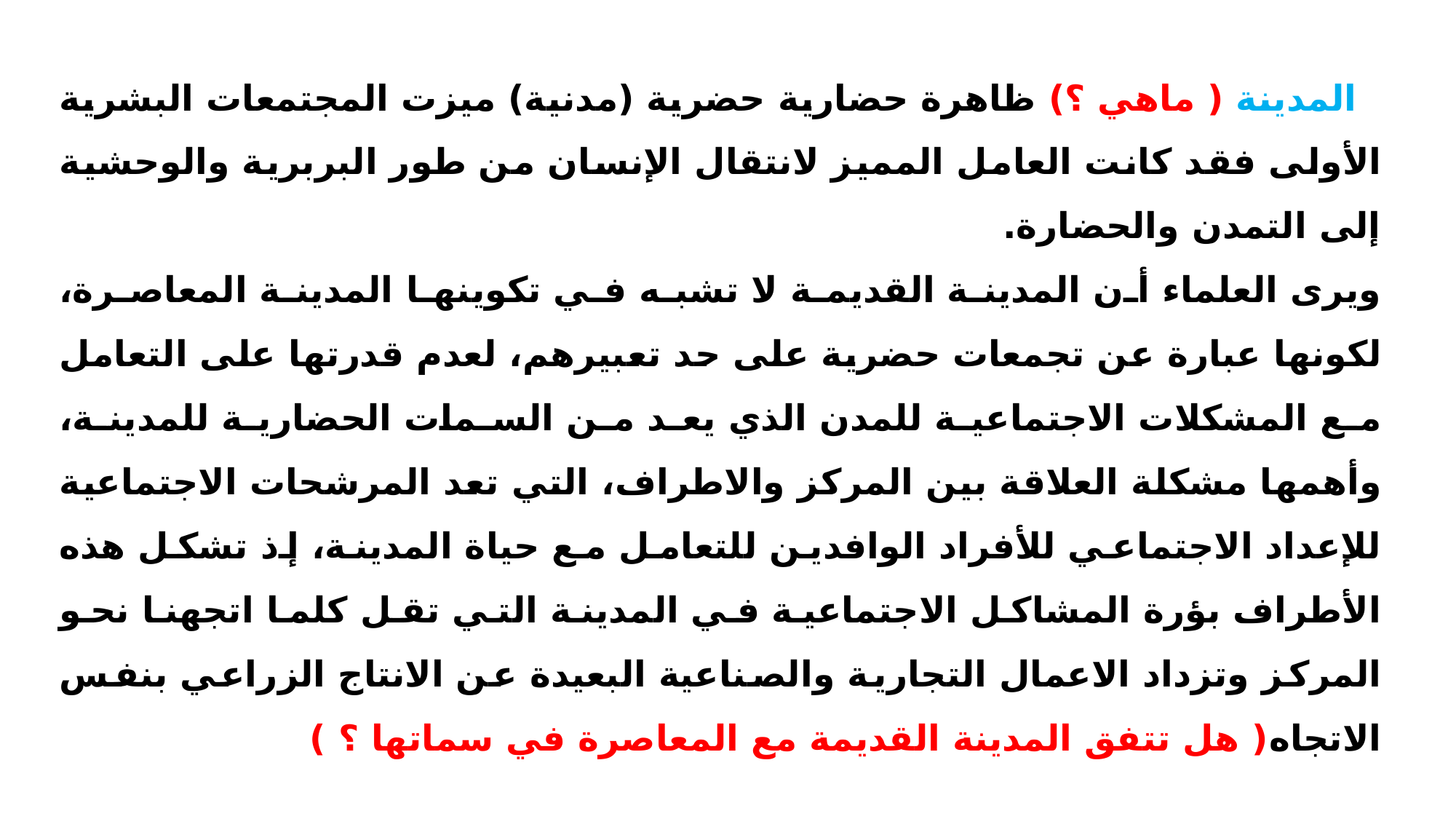

المدينة ( ماهي ؟) ظاهرة حضارية حضرية (مدنية) ميزت المجتمعات البشرية الأولى فقد كانت العامل المميز لانتقال الإنسان من طور البربرية والوحشية إلى التمدن والحضارة.
ويرى العلماء أن المدينة القديمة لا تشبه في تكوينها المدينة المعاصرة، لكونها عبارة عن تجمعات حضرية على حد تعبيرهم، لعدم قدرتها على التعامل مع المشكلات الاجتماعية للمدن الذي يعد من السمات الحضارية للمدينة، وأهمها مشكلة العلاقة بين المركز والاطراف، التي تعد المرشحات الاجتماعية للإعداد الاجتماعي للأفراد الوافدين للتعامل مع حياة المدينة، إذ تشكل هذه الأطراف بؤرة المشاكل الاجتماعية في المدينة التي تقل كلما اتجهنا نحو المركز وتزداد الاعمال التجارية والصناعية البعيدة عن الانتاج الزراعي بنفس الاتجاه( هل تتفق المدينة القديمة مع المعاصرة في سماتها ؟ )